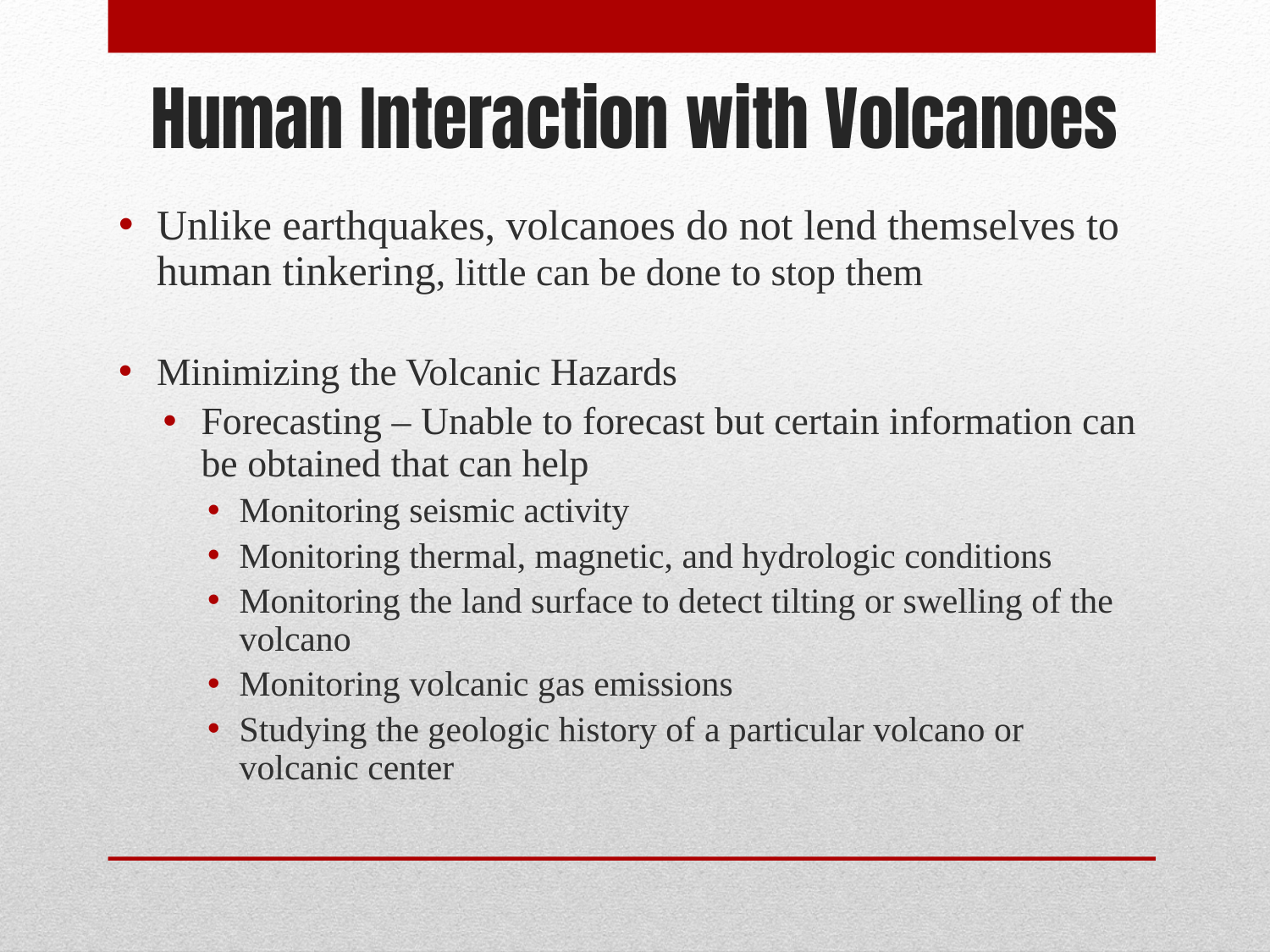

# Human Interaction with Volcanoes
Unlike earthquakes, volcanoes do not lend themselves to human tinkering, little can be done to stop them

Minimizing the Volcanic Hazards
Forecasting – Unable to forecast but certain information can be obtained that can help
Monitoring seismic activity
Monitoring thermal, magnetic, and hydrologic conditions
Monitoring the land surface to detect tilting or swelling of the volcano
Monitoring volcanic gas emissions
Studying the geologic history of a particular volcano or volcanic center